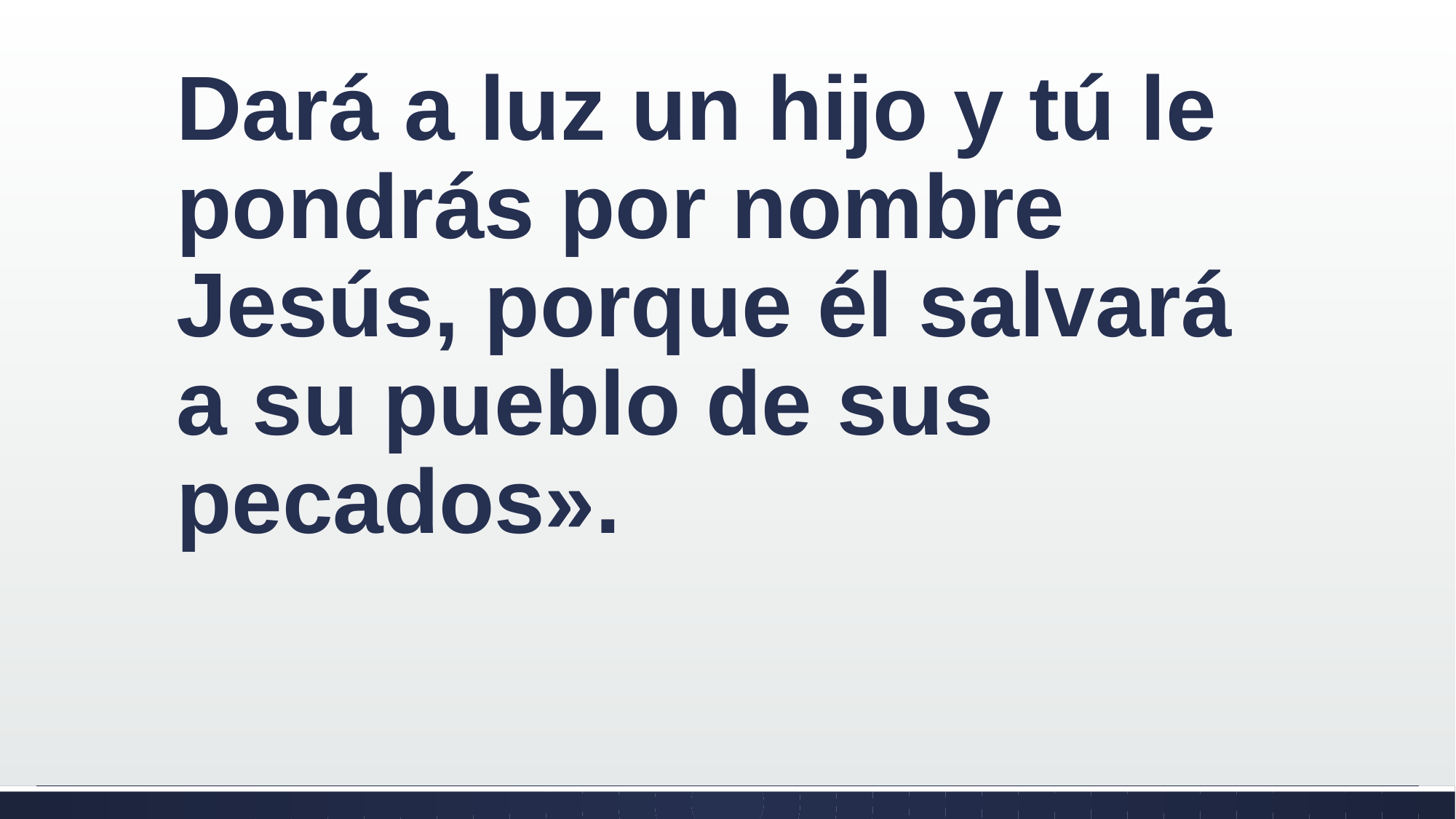

#
Dará a luz un hijo y tú le pondrás por nombre Jesús, porque él salvará a su pueblo de sus pecados».